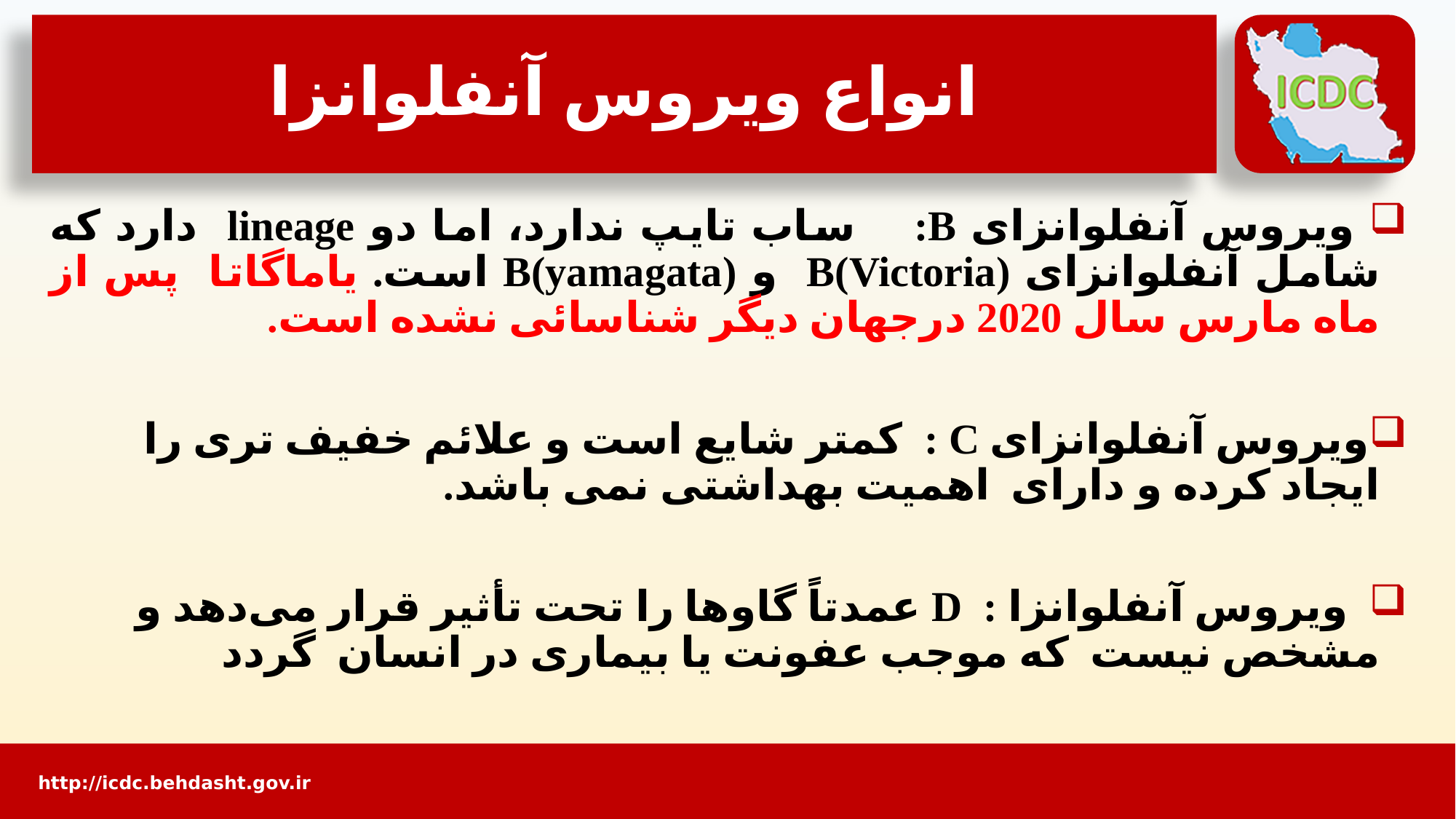

# انواع ویروس آنفلوانزا
 ویروس آنفلوانزای B:    ساب تایپ ندارد، اما دو lineage  دارد که شامل آنفلوانزای B(Victoria)  و B(yamagata) است. یاماگاتا  پس از ماه مارس سال 2020 درجهان دیگر شناسائی نشده است.

ویروس آنفلوانزای C :  کمتر شایع است و علائم خفیف تری را ایجاد کرده و دارای  اهمیت بهداشتی نمی باشد.

  ویروس‌ آنفلوانزا :  D عمدتاً گاوها را تحت تأثیر قرار می‌دهد و مشخص نیست  که موجب عفونت یا بیماری در انسان  گردد